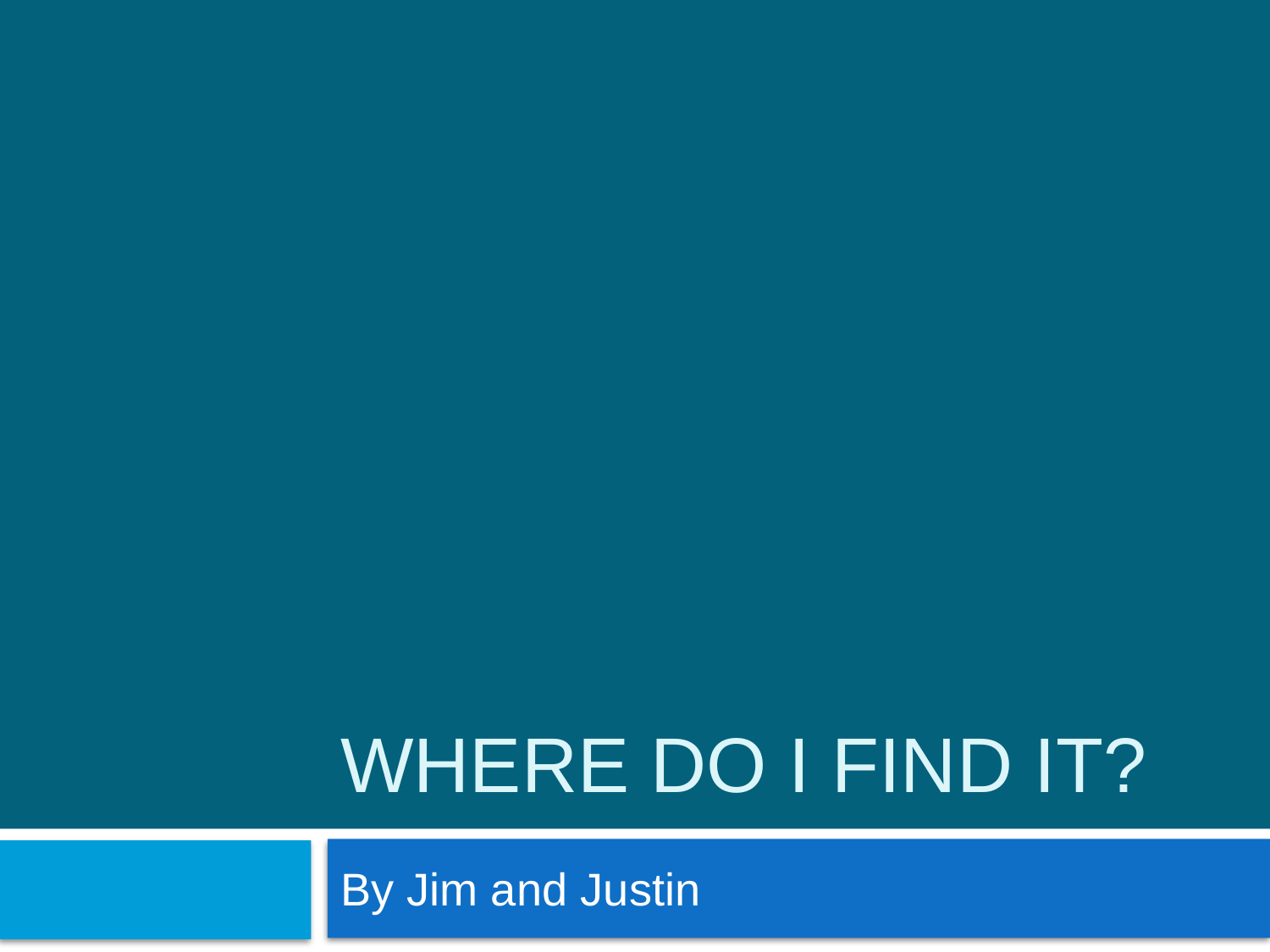

# Where Do I Find It?
By Jim and Justin